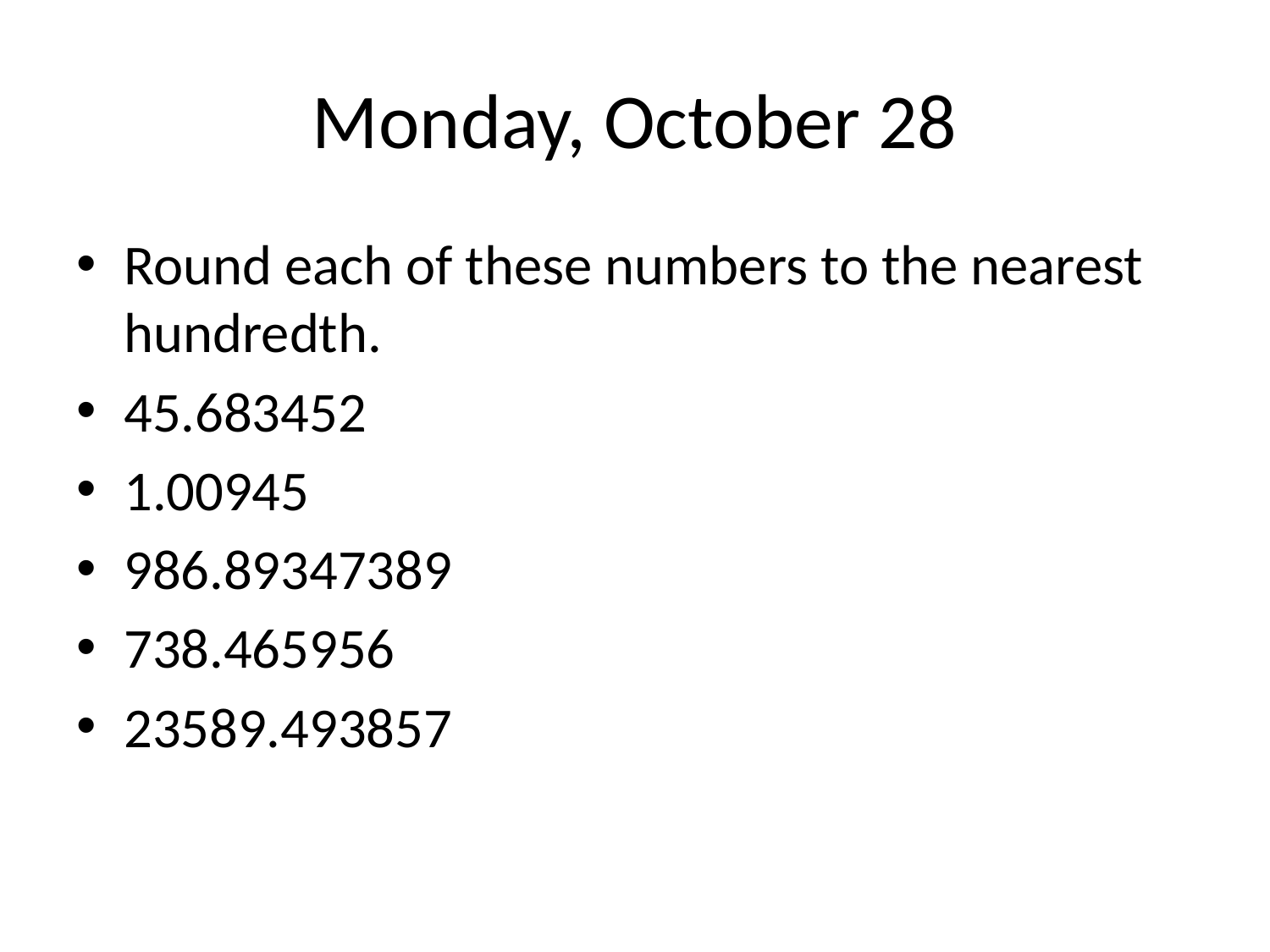

# Monday, October 28
Round each of these numbers to the nearest hundredth.
45.683452
1.00945
986.89347389
738.465956
23589.493857